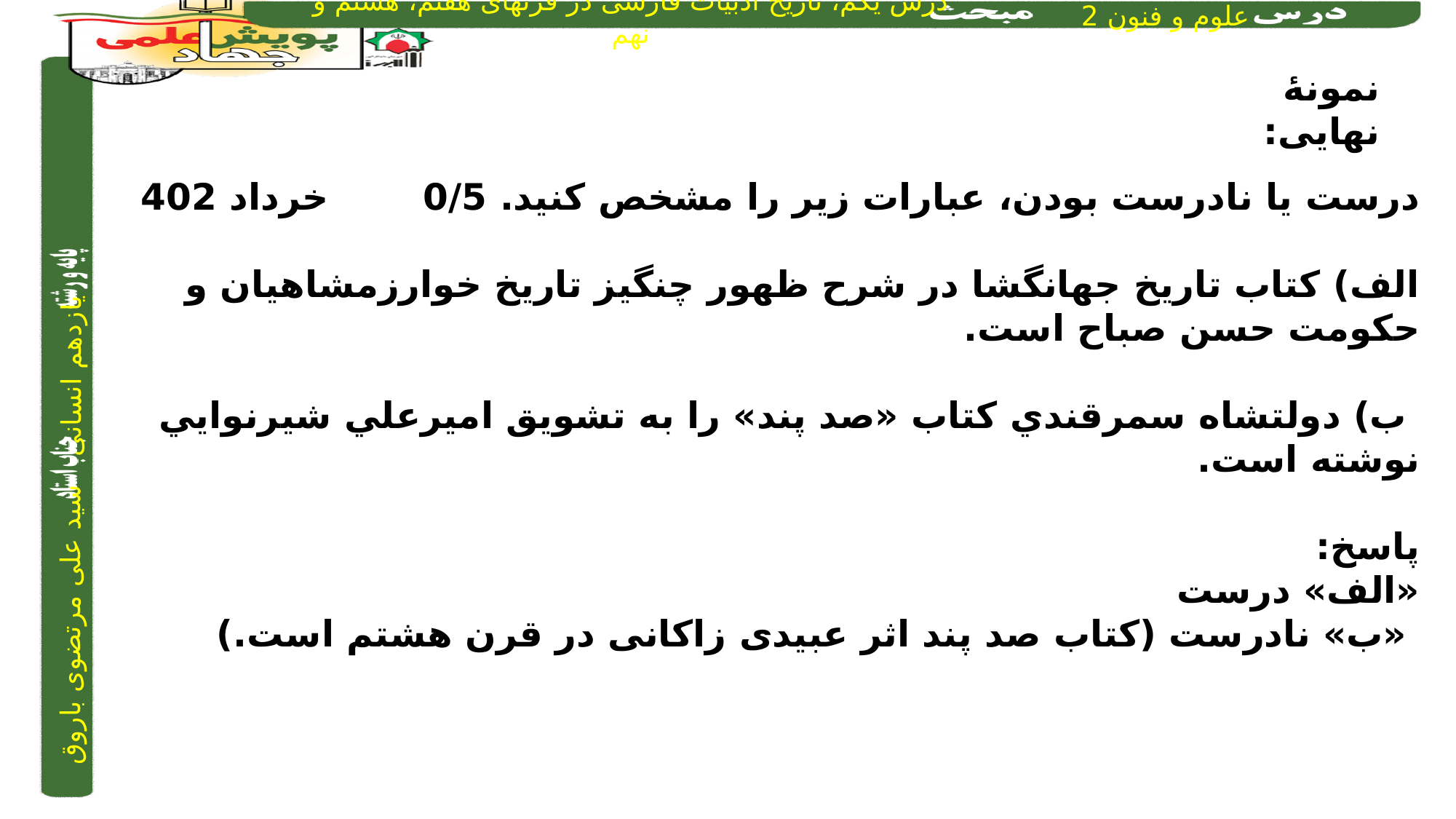

نمونۀ نهایی:
درست يا نادرست بودن، عبارات زير را مشخص كنيد. 0/5		خرداد 402

الف) كتاب تاريخ جهانگشا در شرح ظهور چنگيز تاريخ خوارزمشاهيان و حكومت حسن صباح است.

 ب) دولتشاه سمرقندي كتاب «صد پند» را به تشويق اميرعلي شيرنوايي نوشته است.

پاسخ:
«الف» درست
 «ب» نادرست (کتاب صد پند اثر عبیدی زاکانی در قرن هشتم است.)